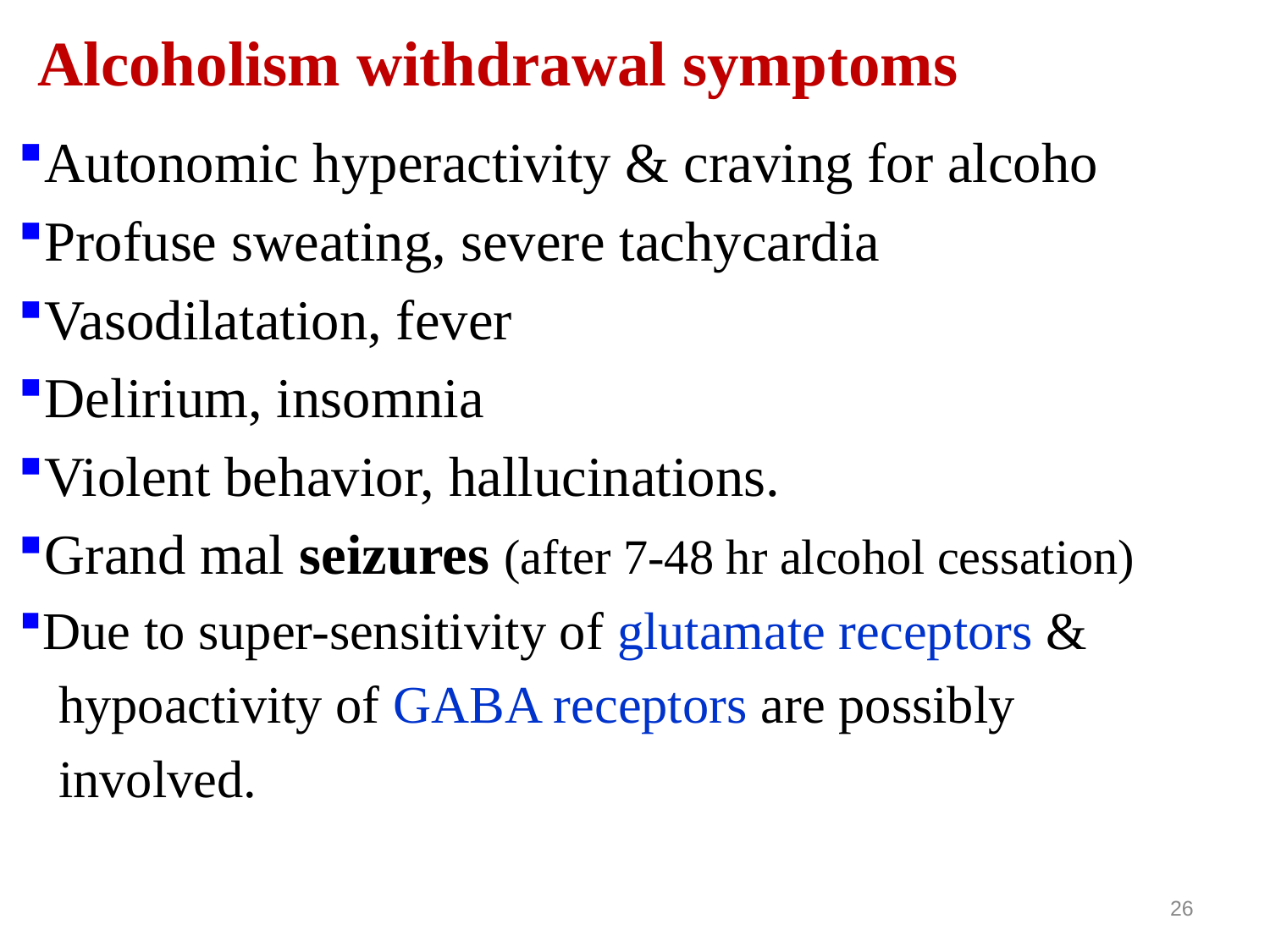

Alcoholism withdrawal symptoms

Autonomic hyperactivity & craving for alcoho
Profuse sweating, severe tachycardia
Vasodilatation, fever
Delirium, insomnia
Violent behavior, hallucinations.
Grand mal seizures (after 7-48 hr alcohol cessation)
Due to super-sensitivity of glutamate receptors &
   hypoactivity of GABA receptors are possibly
   involved.
26